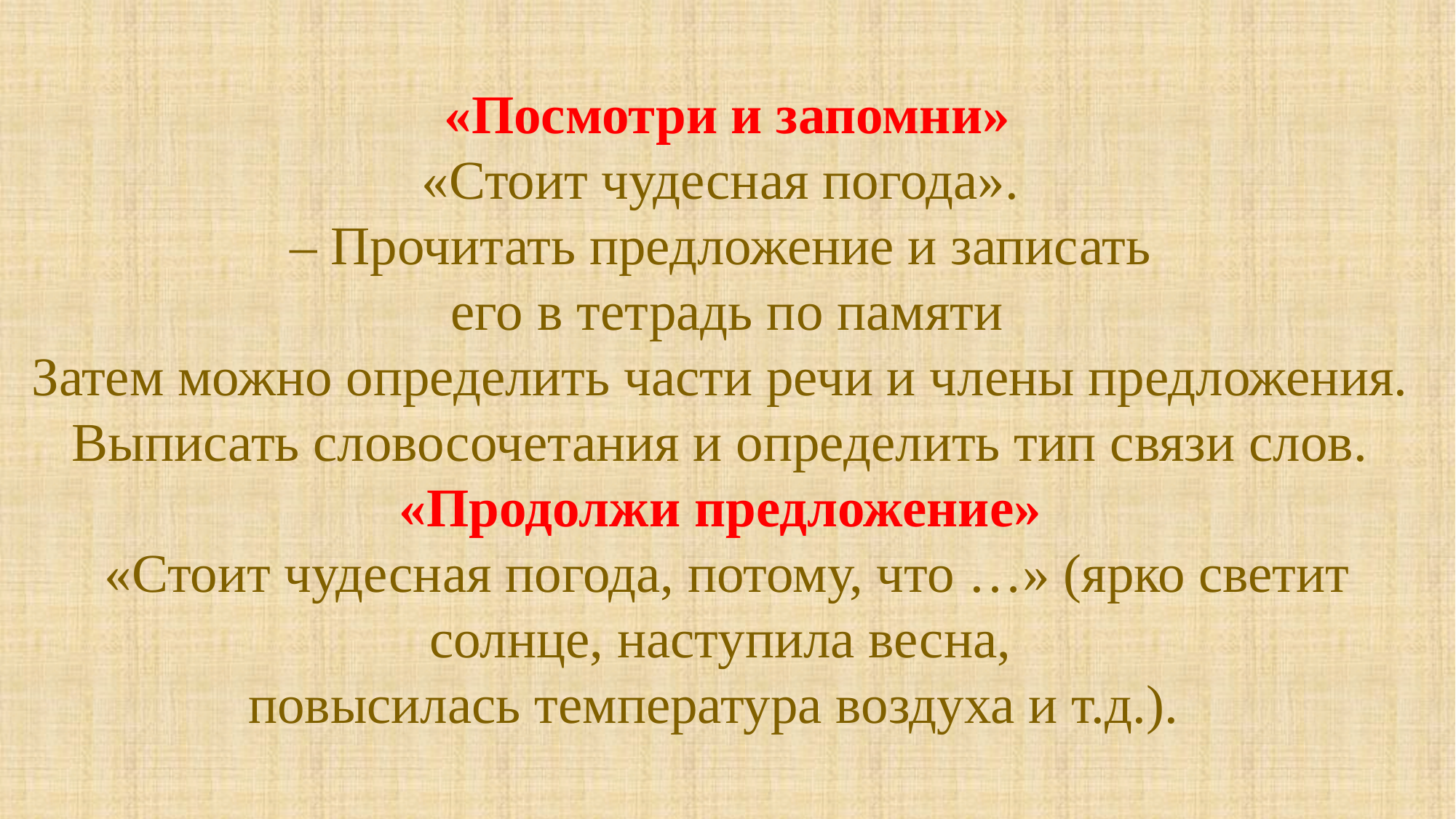

«Посмотри и запомни»
«Стоит чудесная погода».
– Прочитать предложение и записать
 его в тетрадь по памяти
Затем можно определить части речи и члены предложения. Выписать словосочетания и определить тип связи слов.
«Продолжи предложение»
 «Стоит чудесная погода, потому, что …» (ярко светит солнце, наступила весна,
повысилась температура воздуха и т.д.).